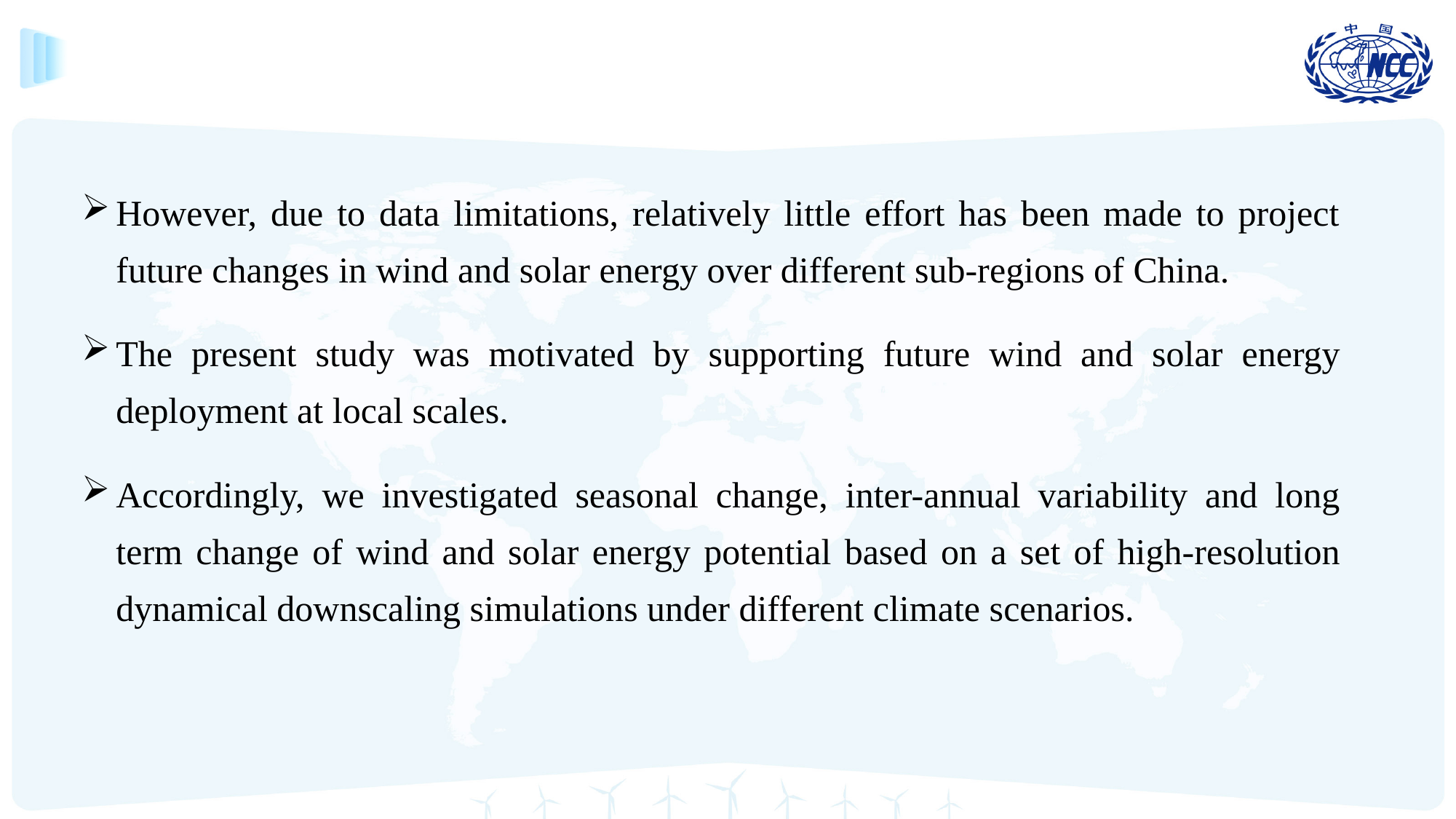

However, due to data limitations, relatively little effort has been made to project future changes in wind and solar energy over different sub-regions of China.
The present study was motivated by supporting future wind and solar energy deployment at local scales.
Accordingly, we investigated seasonal change, inter-annual variability and long term change of wind and solar energy potential based on a set of high-resolution dynamical downscaling simulations under different climate scenarios.